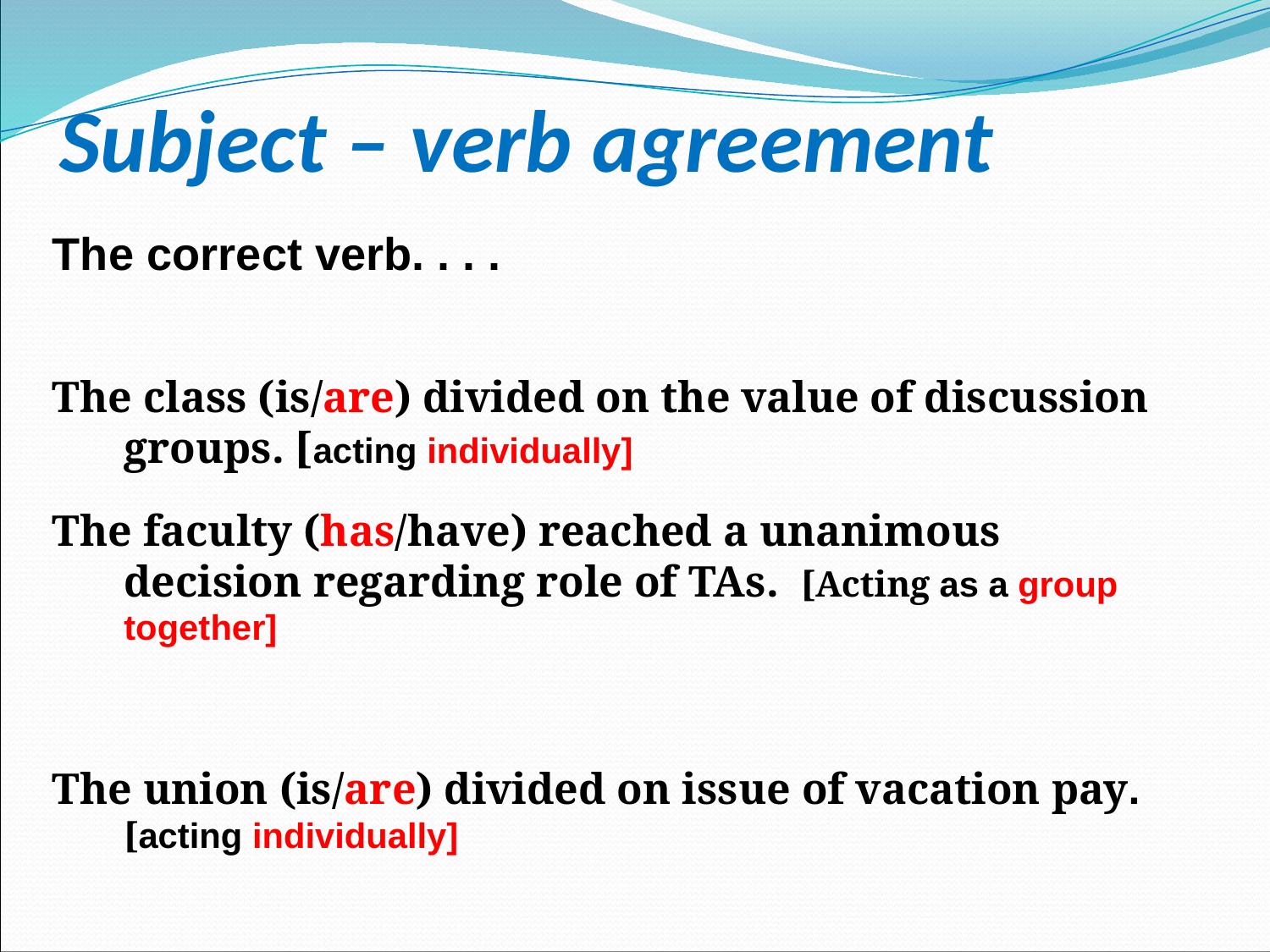

# Subject – verb agreement
The correct verb. . . .

The class (is/are) divided on the value of discussion groups. [acting individually]
The faculty (has/have) reached a unanimous decision regarding role of TAs.  [Acting as a group together]

The union (is/are) divided on issue of vacation pay. [acting individually]